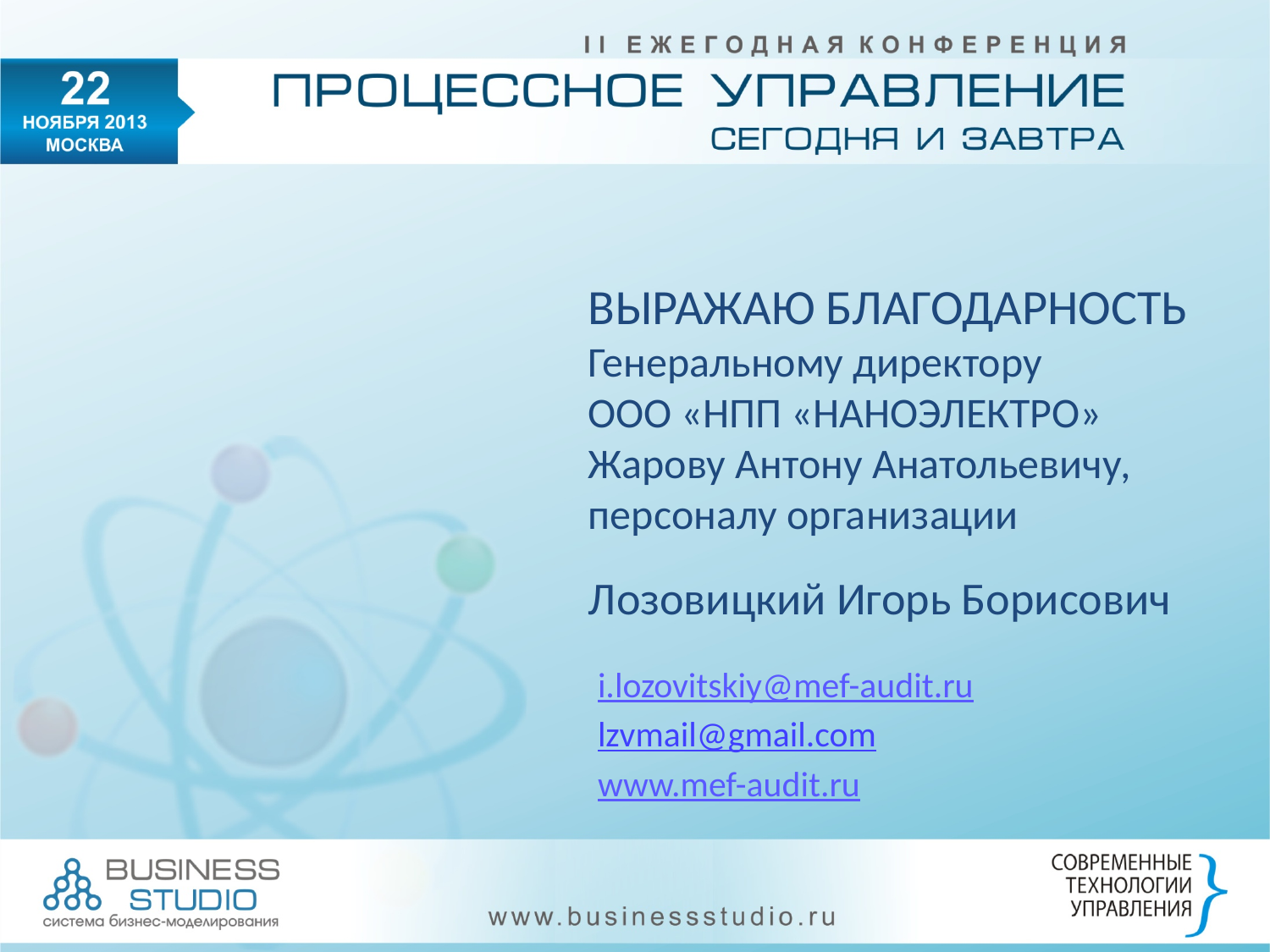

ВЫРАЖАЮ БЛАГОДАРНОСТЬ
Генеральному директору
ООО «НПП «НАНОЭЛЕКТРО» Жарову Антону Анатольевичу, персоналу организации

Лозовицкий Игорь Борисович
i.lozovitskiy@mef-audit.ru
lzvmail@gmail.com
www.mef-audit.ru